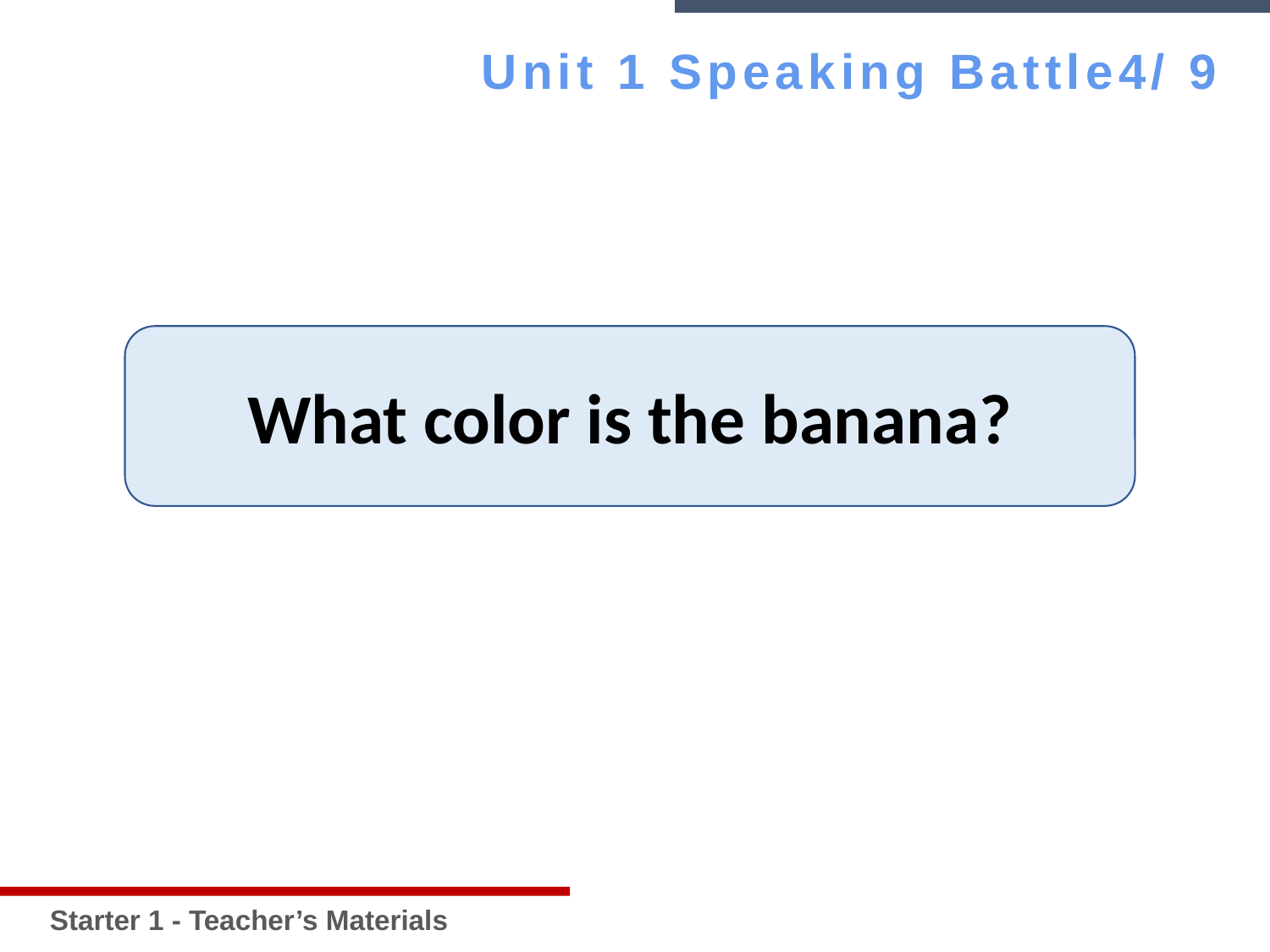

Starter 1 - Teacher’s Materials
Unit 1 Speaking Battle4/ 9
What color is the banana?